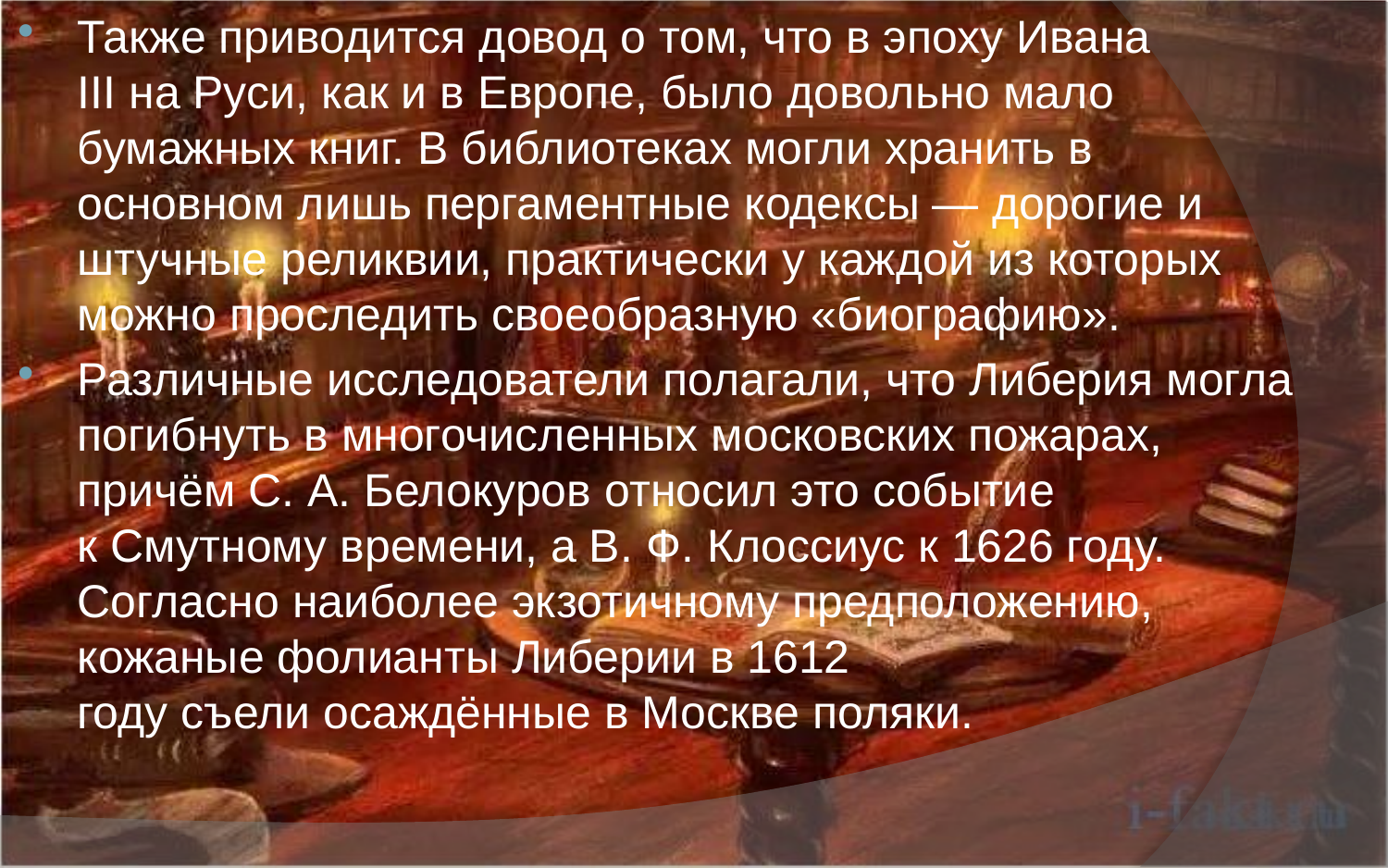

Также приводится довод о том, что в эпоху Ивана III на Руси, как и в Европе, было довольно мало бумажных книг. В библиотеках могли хранить в основном лишь пергаментные кодексы — дорогие и штучные реликвии, практически у каждой из которых можно проследить своеобразную «биографию».
Различные исследователи полагали, что Либерия могла погибнуть в многочисленных московских пожарах, причём С. А. Белокуров относил это событие к Смутному времени, а В. Ф. Клоссиус к 1626 году. Согласно наиболее экзотичному предположению, кожаные фолианты Либерии в 1612 году съели осаждённые в Москве поляки.